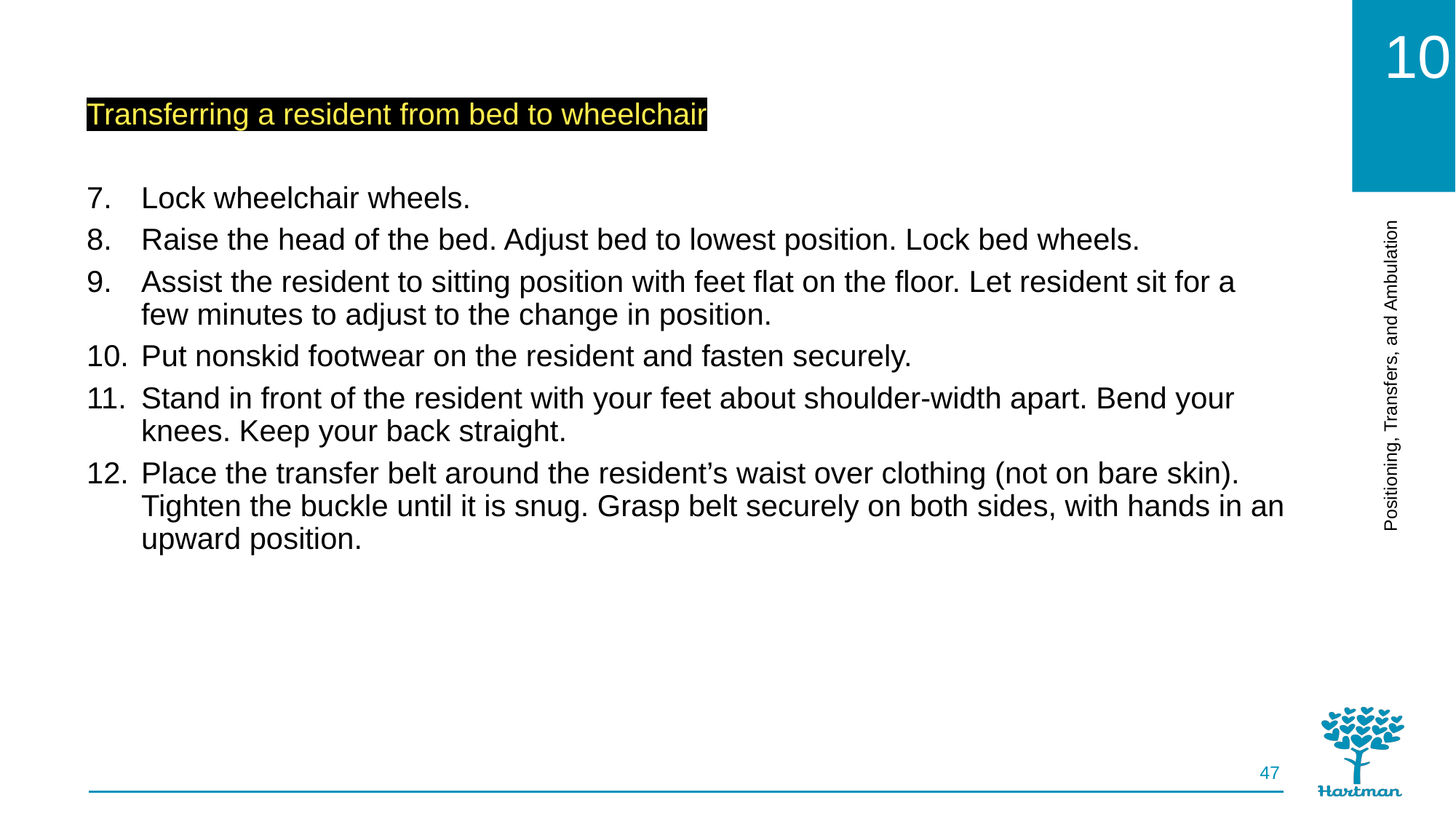

Transferring a resident from bed to wheelchair

Lock wheelchair wheels.
Raise the head of the bed. Adjust bed to lowest position. Lock bed wheels.
Assist the resident to sitting position with feet flat on the floor. Let resident sit for a few minutes to adjust to the change in position.
Put nonskid footwear on the resident and fasten securely.
Stand in front of the resident with your feet about shoulder-width apart. Bend your knees. Keep your back straight.
Place the transfer belt around the resident’s waist over clothing (not on bare skin). Tighten the buckle until it is snug. Grasp belt securely on both sides, with hands in an upward position.

47